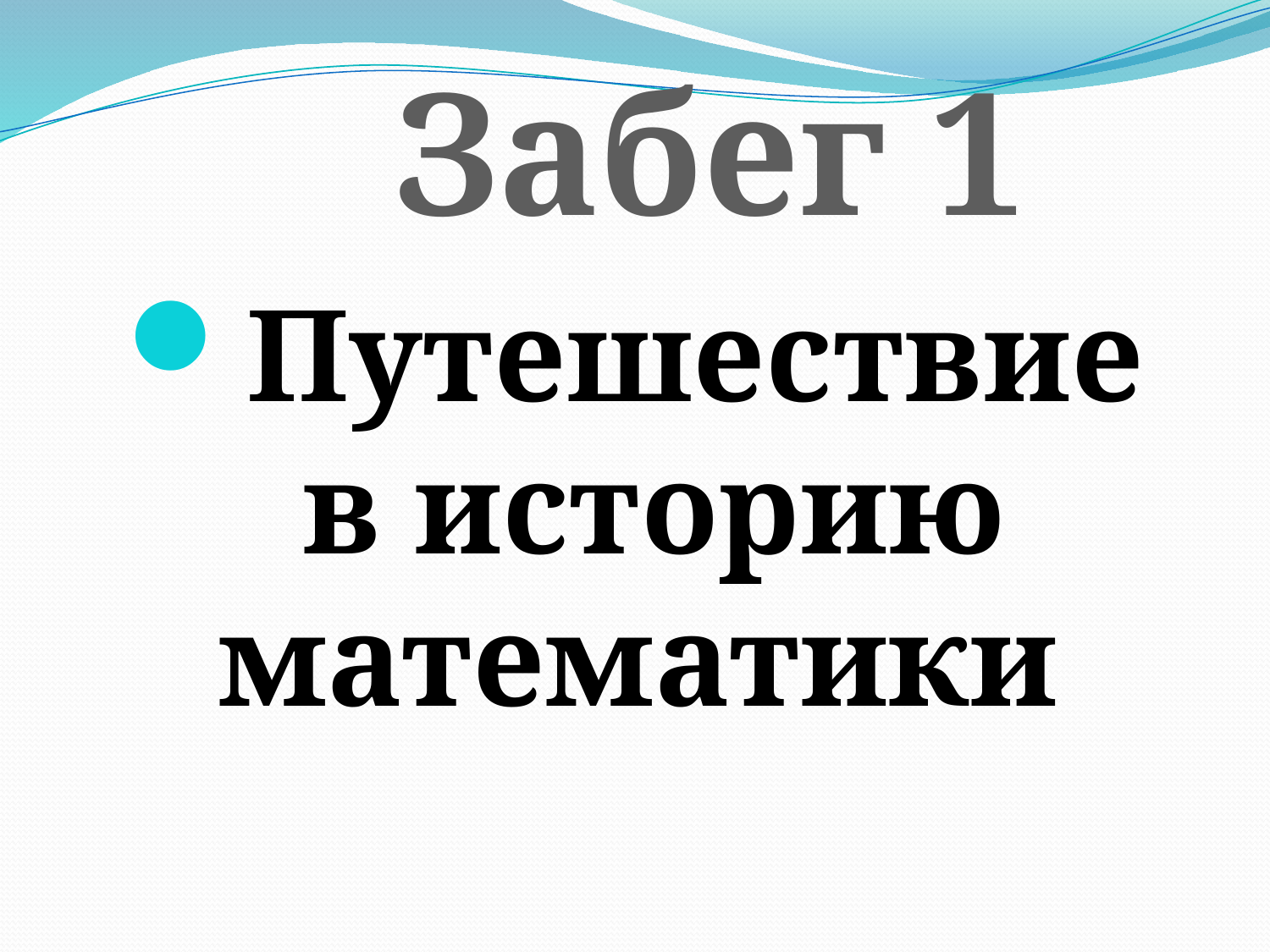

Забег 1
#
Путешествие в историю математики